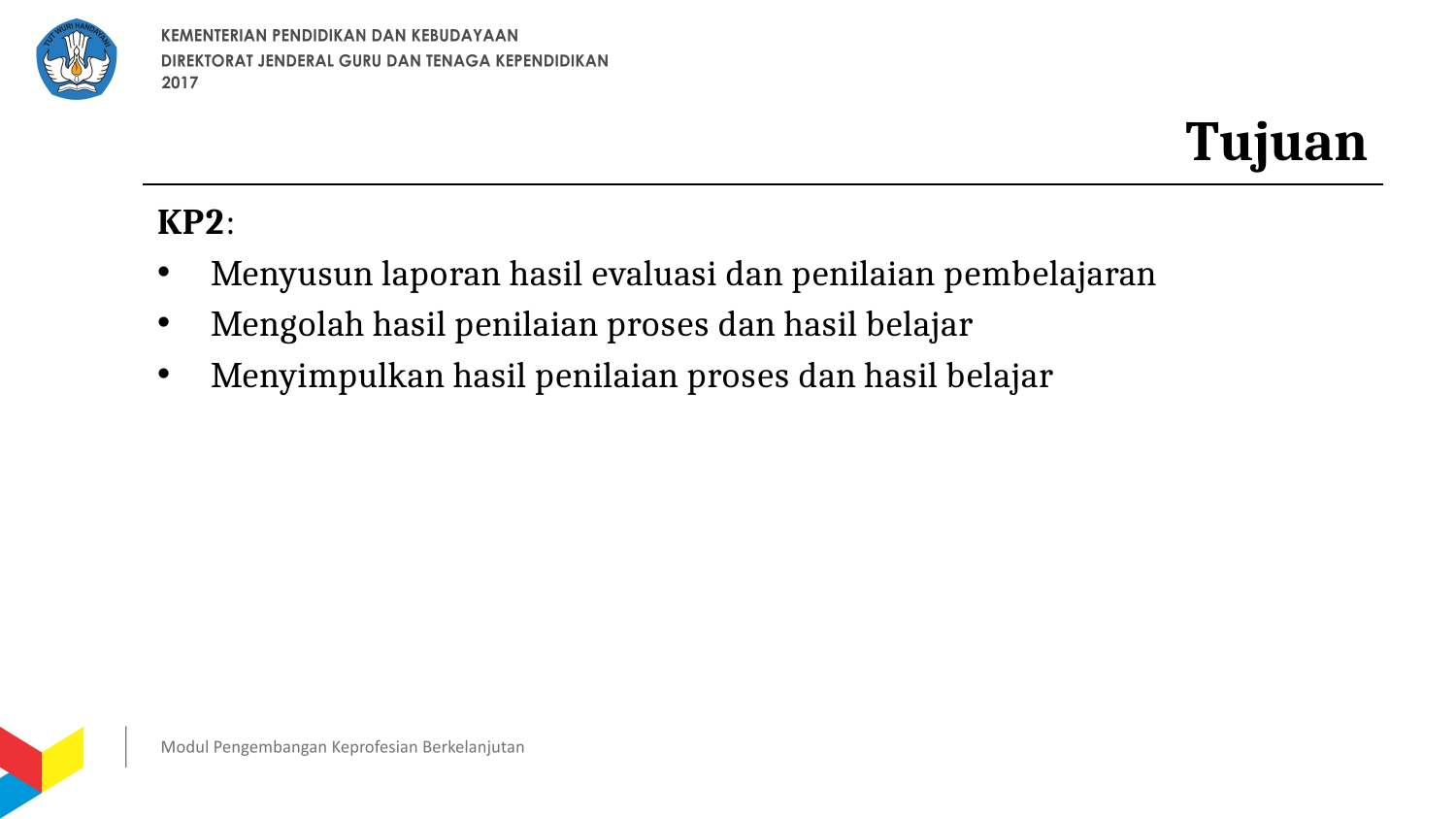

# Tujuan
KP2:
Menyusun laporan hasil evaluasi dan penilaian pembelajaran
Mengolah hasil penilaian proses dan hasil belajar
Menyimpulkan hasil penilaian proses dan hasil belajar